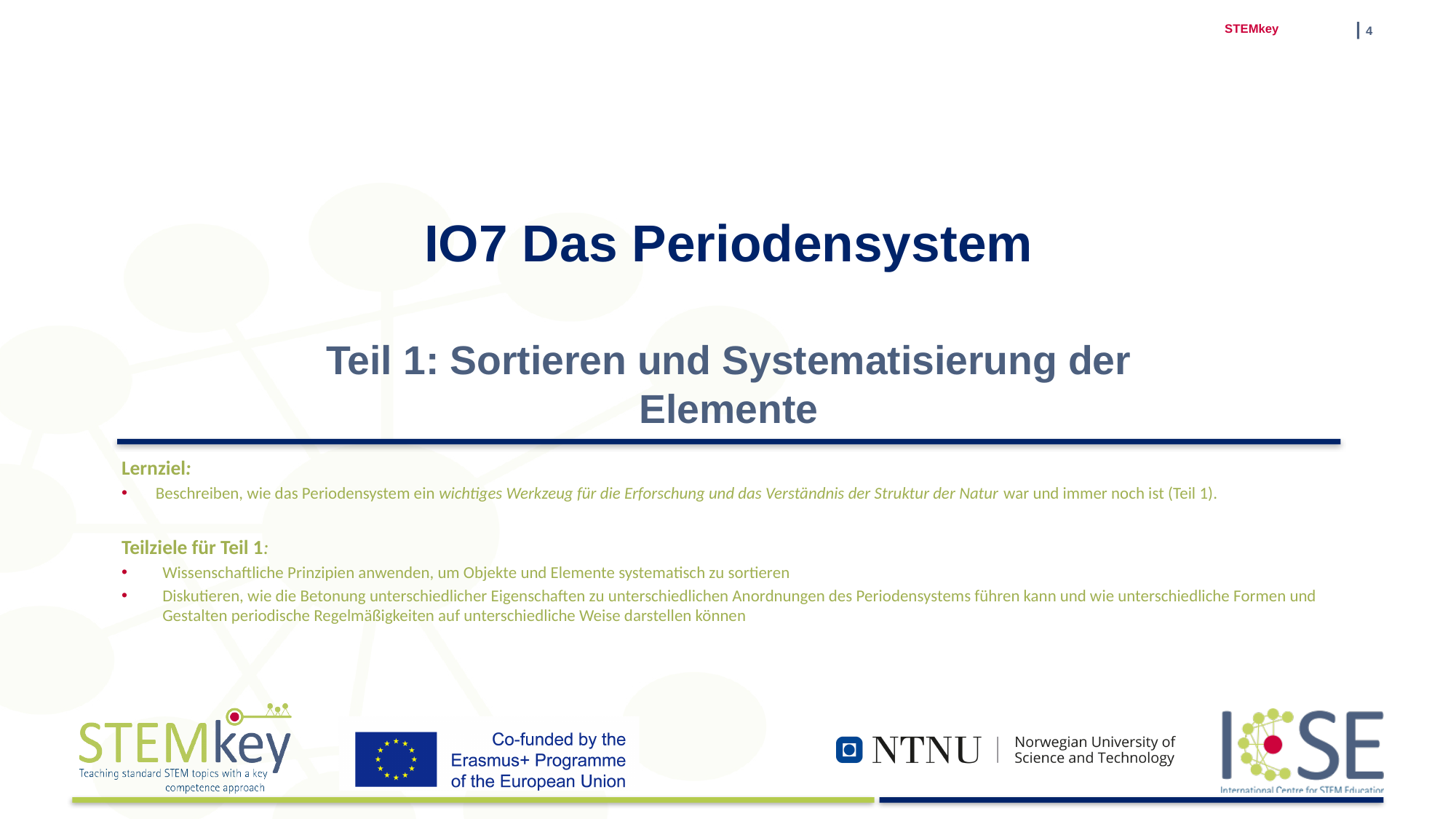

| 4
STEMkey
# IO7 Das Periodensystem Teil 1: Sortieren und Systematisierung der Elemente

Lernziel:
Beschreiben, wie das Periodensystem ein wichtiges Werkzeug für die Erforschung und das Verständnis der Struktur der Natur war und immer noch ist (Teil 1).

Teilziele für Teil 1:
Wissenschaftliche Prinzipien anwenden, um Objekte und Elemente systematisch zu sortieren
Diskutieren, wie die Betonung unterschiedlicher Eigenschaften zu unterschiedlichen Anordnungen des Periodensystems führen kann und wie unterschiedliche Formen und Gestalten periodische Regelmäßigkeiten auf unterschiedliche Weise darstellen können